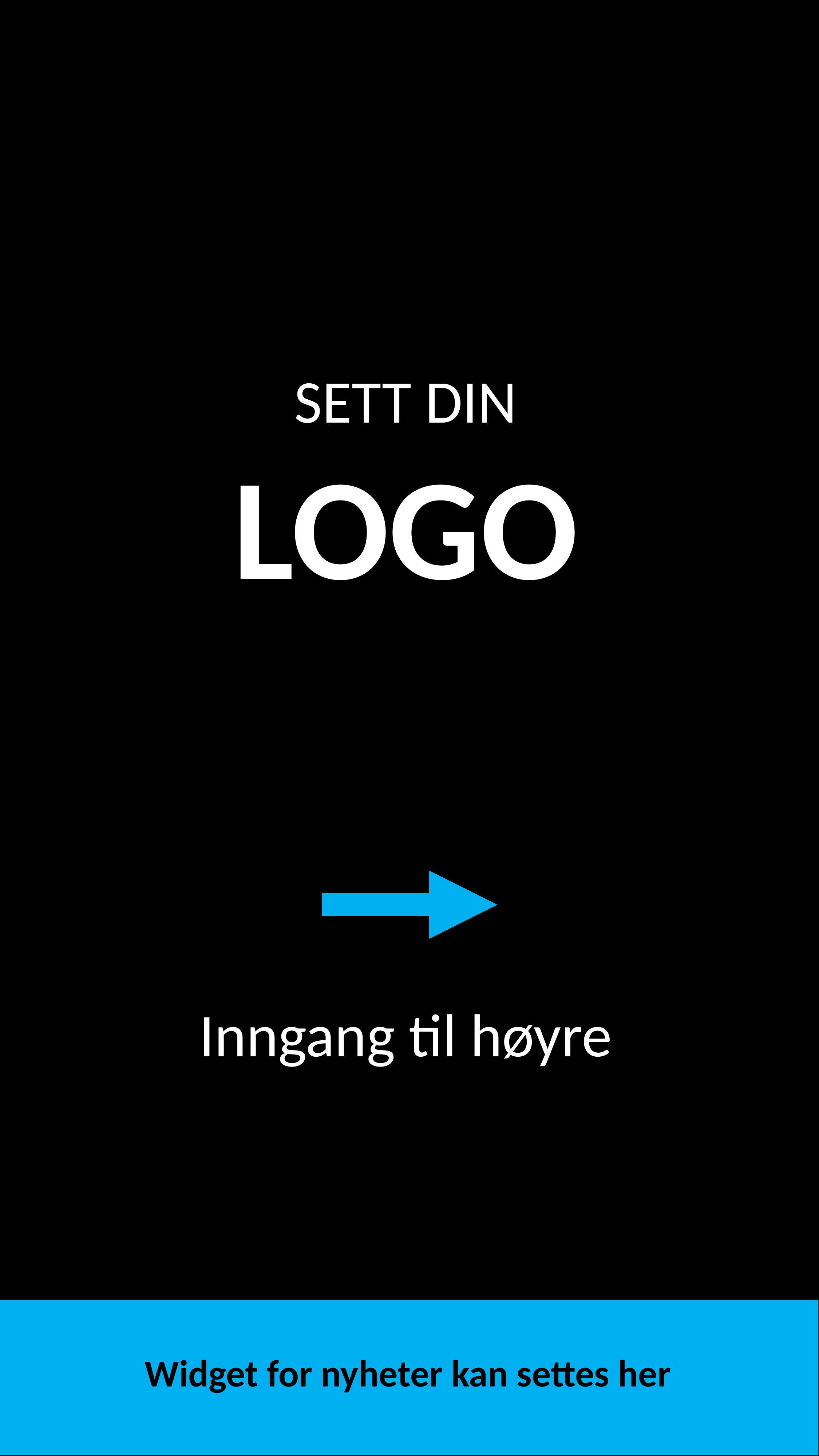

SETT DIN
LOGO

10:32
10:32
10:32
Inngang til høyre

Widget for nyheter kan settes her